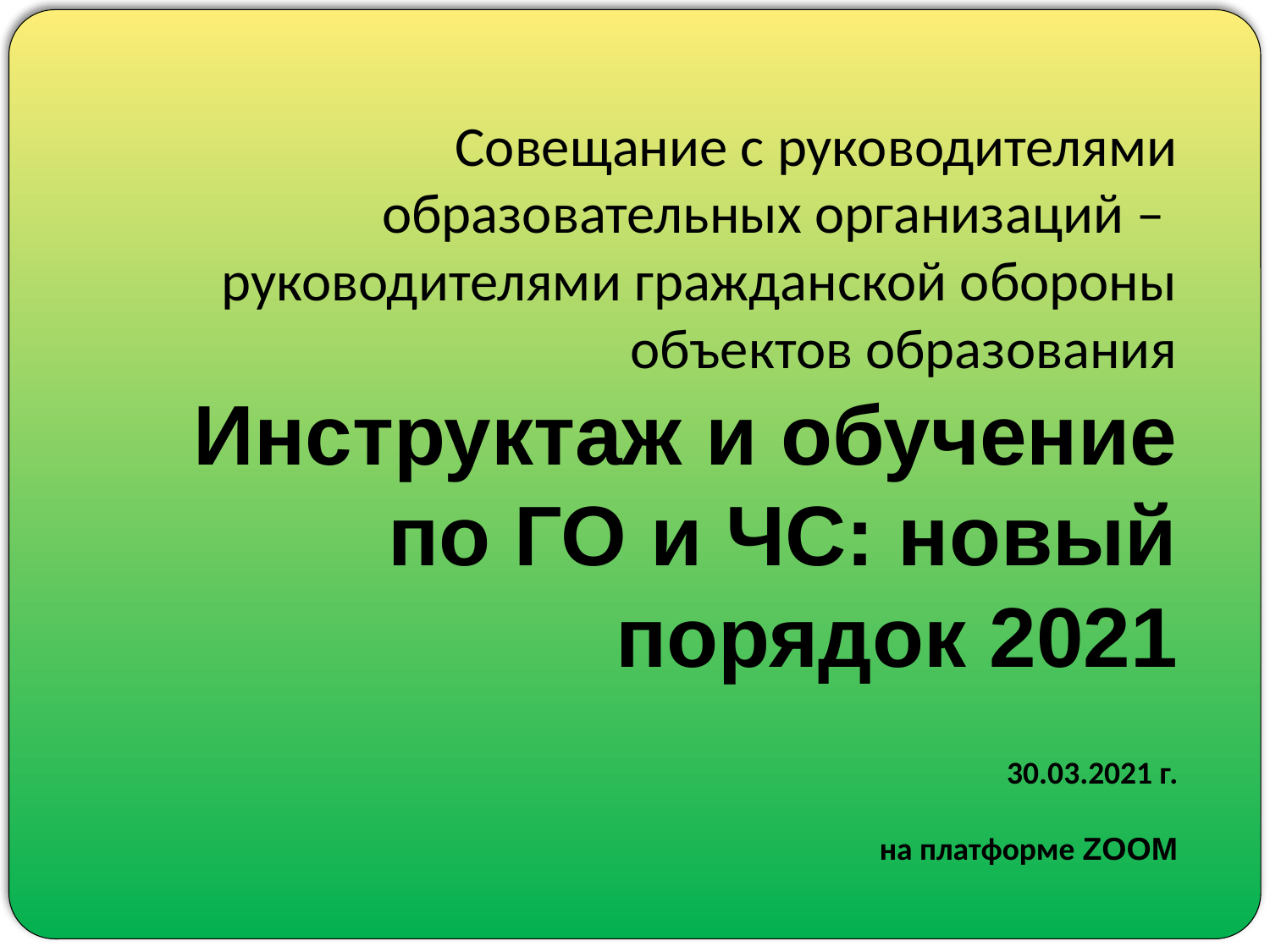

Совещание с руководителями образовательных организаций –
руководителями гражданской обороны объектов образования
Инструктаж и обучение по ГО и ЧС: новый порядок 2021

30.03.2021 г.

на платформе ZOOM